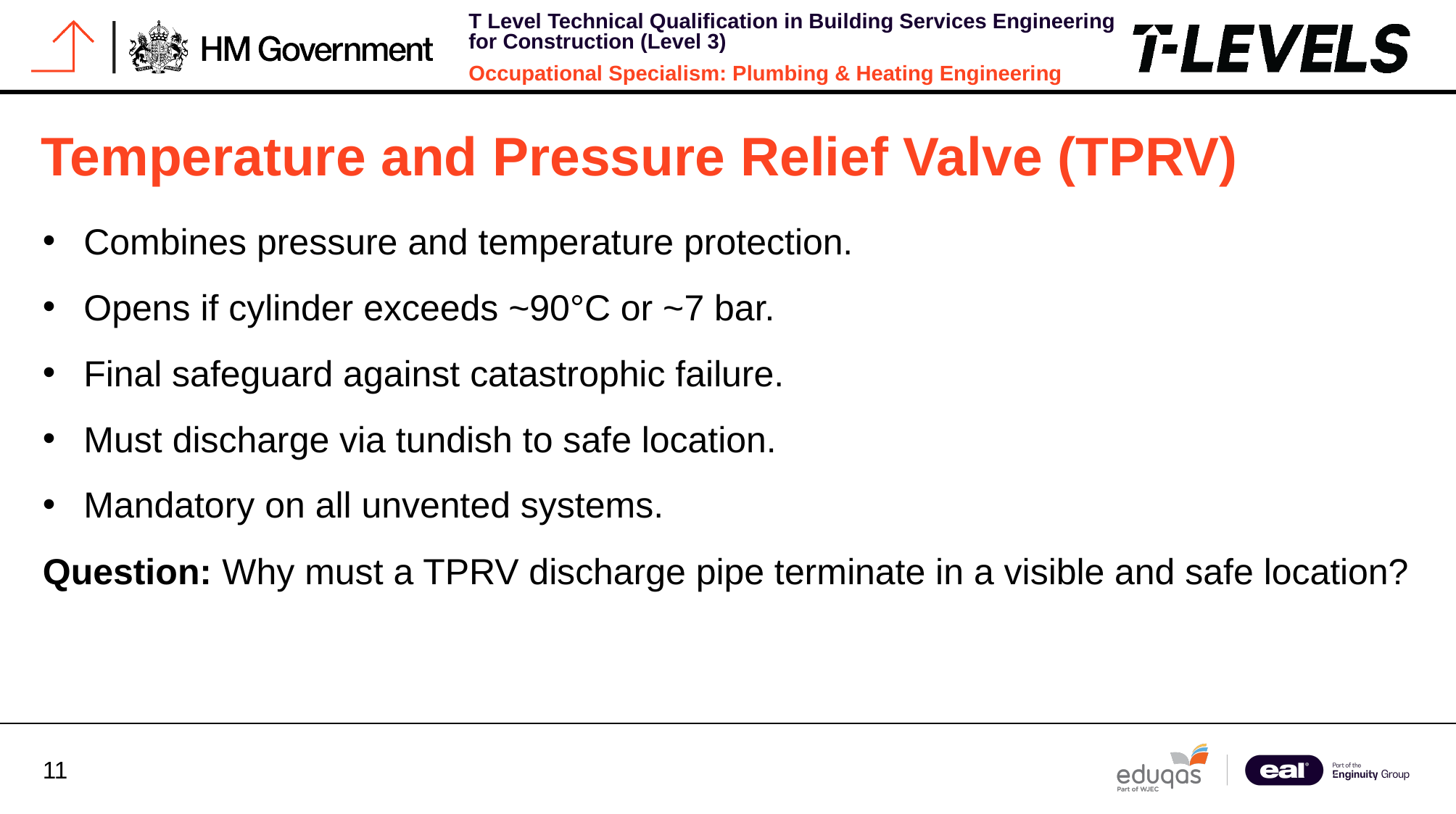

# Temperature and Pressure Relief Valve (TPRV)
Combines pressure and temperature protection.
Opens if cylinder exceeds ~90°C or ~7 bar.
Final safeguard against catastrophic failure.
Must discharge via tundish to safe location.
Mandatory on all unvented systems.
Question: Why must a TPRV discharge pipe terminate in a visible and safe location?